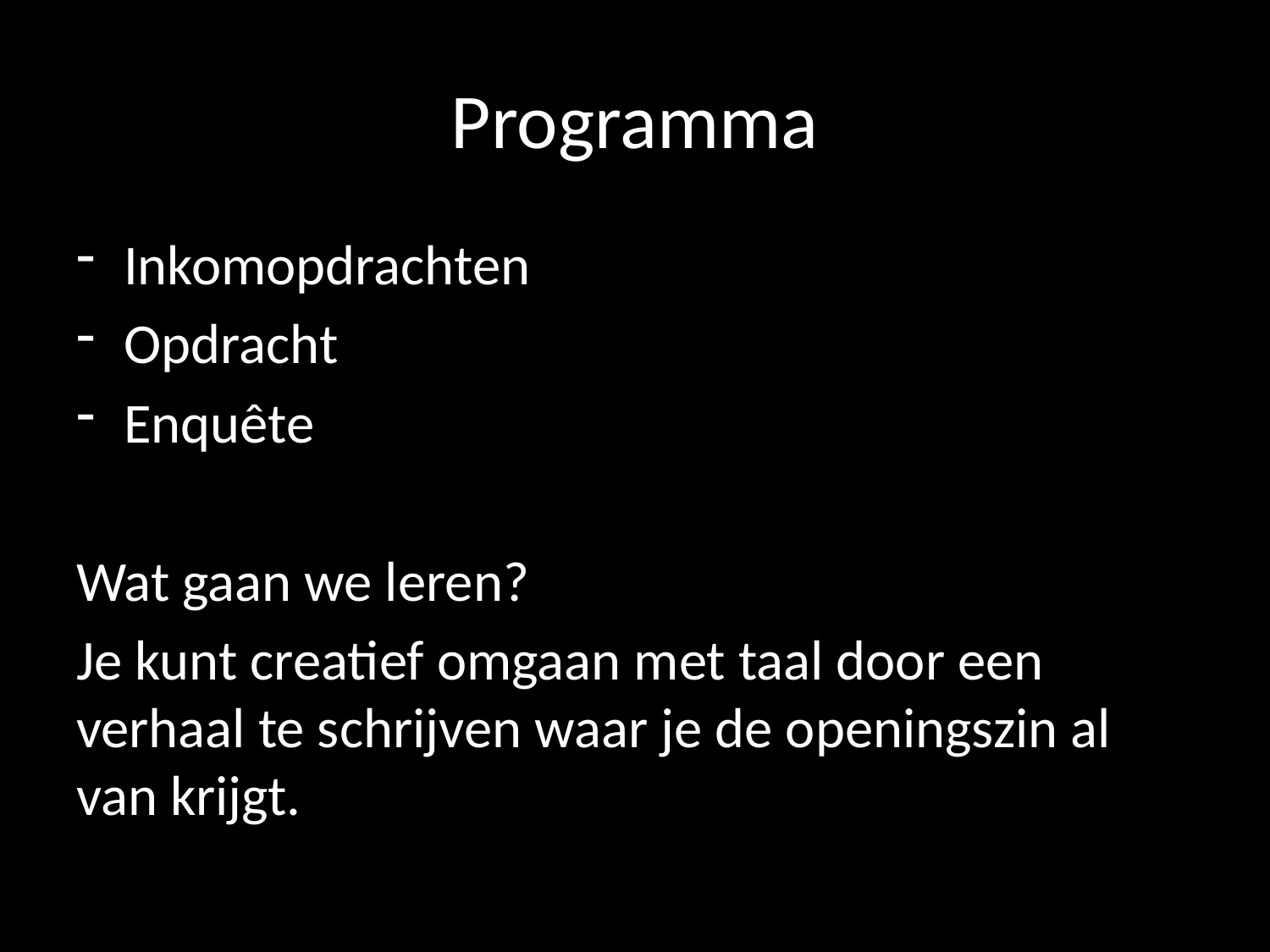

# Programma
Inkomopdrachten
Opdracht
Enquête

Wat gaan we leren?
Je kunt creatief omgaan met taal door een verhaal te schrijven waar je de openingszin al van krijgt.